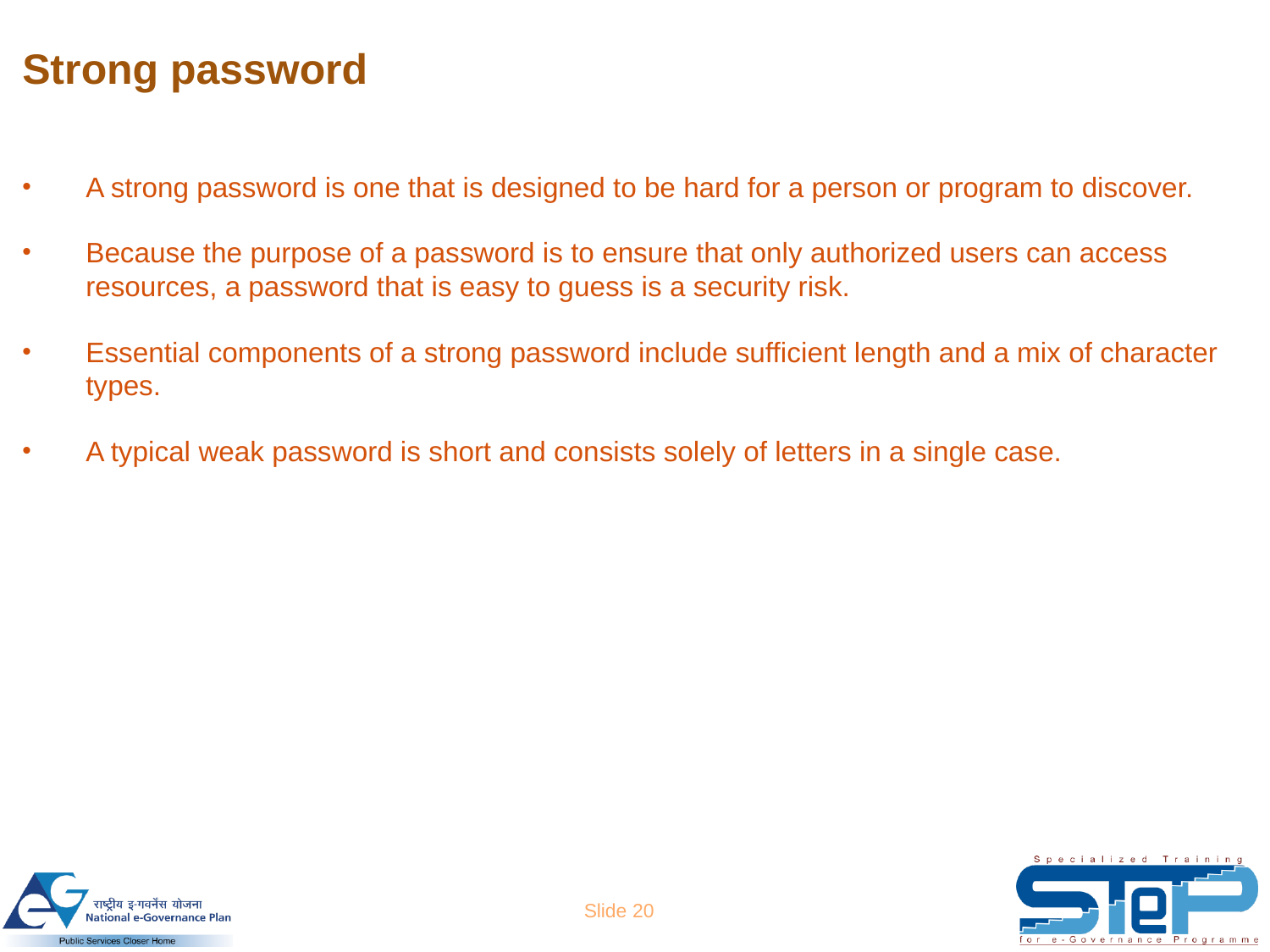

# Strong password
A strong password is one that is designed to be hard for a person or program to discover.
Because the purpose of a password is to ensure that only authorized users can access resources, a password that is easy to guess is a security risk.
Essential components of a strong password include sufficient length and a mix of character types.
A typical weak password is short and consists solely of letters in a single case.